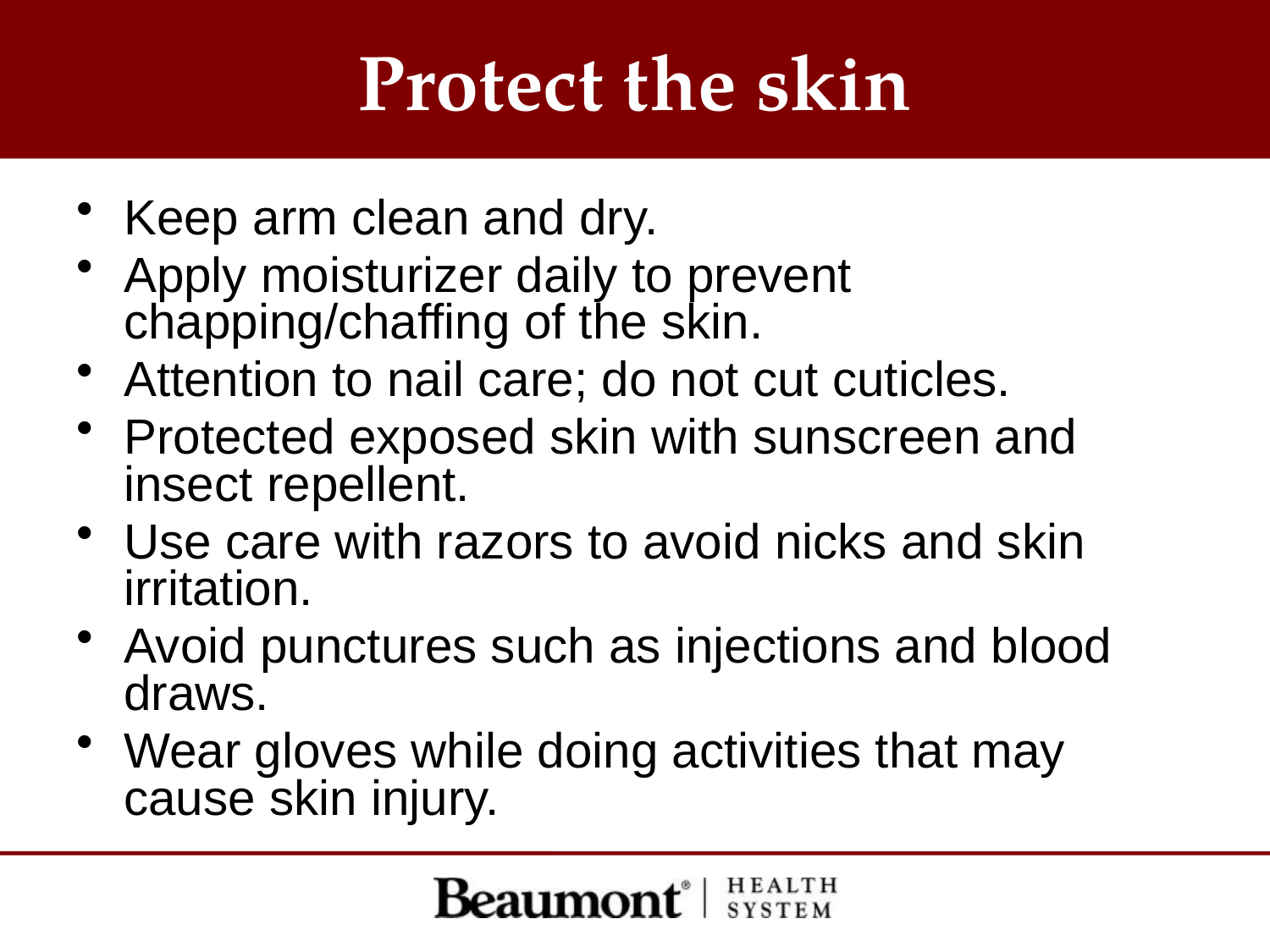

# Protect the skin
Keep arm clean and dry.
Apply moisturizer daily to prevent chapping/chaffing of the skin.
Attention to nail care; do not cut cuticles.
Protected exposed skin with sunscreen and insect repellent.
Use care with razors to avoid nicks and skin irritation.
Avoid punctures such as injections and blood draws.
Wear gloves while doing activities that may cause skin injury.